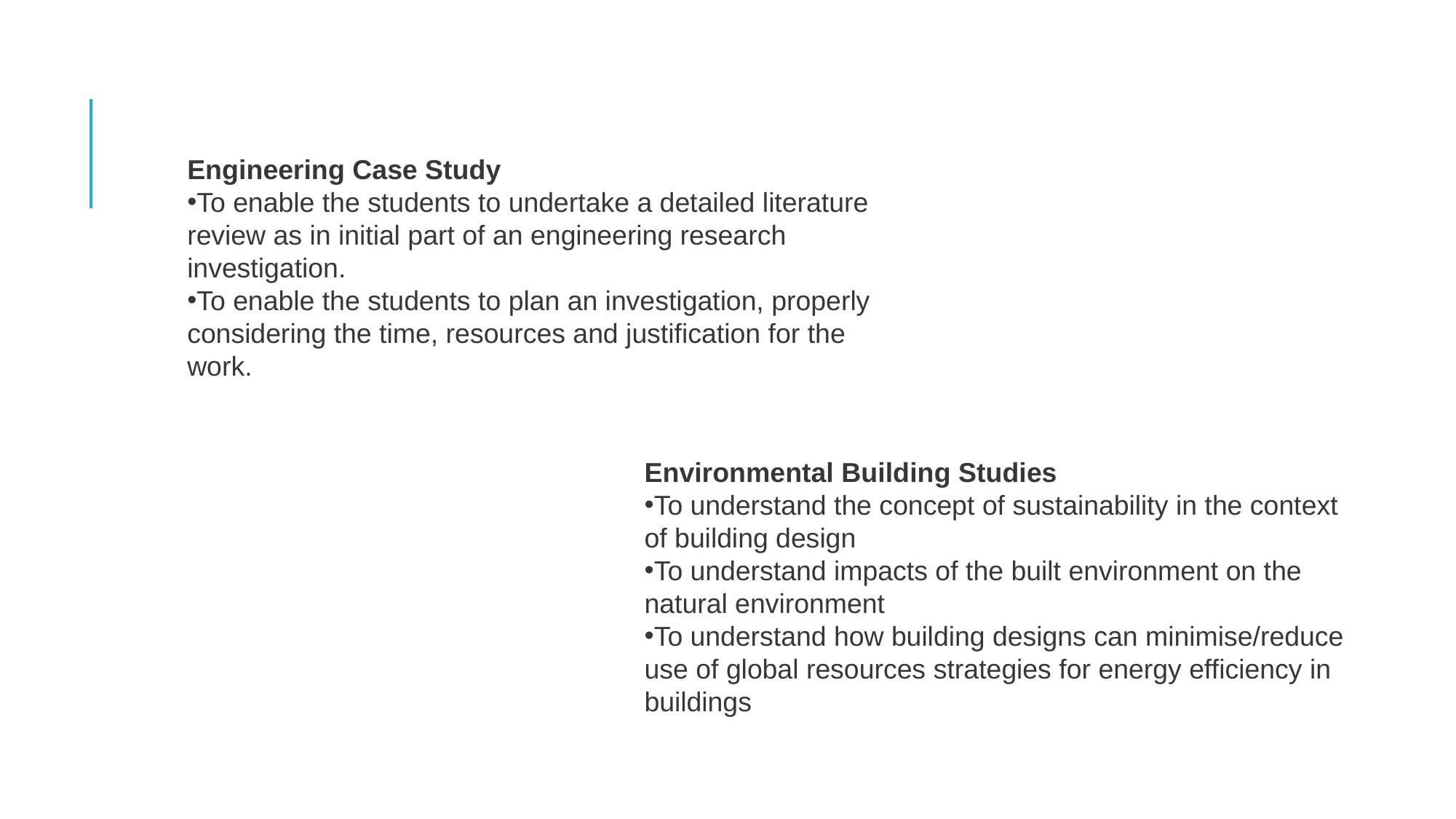

Engineering Case Study
To enable the students to undertake a detailed literature review as in initial part of an engineering research investigation.
To enable the students to plan an investigation, properly considering the time, resources and justification for the work.
Environmental Building Studies
To understand the concept of sustainability in the context of building design
To understand impacts of the built environment on the natural environment
To understand how building designs can minimise/reduce use of global resources strategies for energy efficiency in buildings